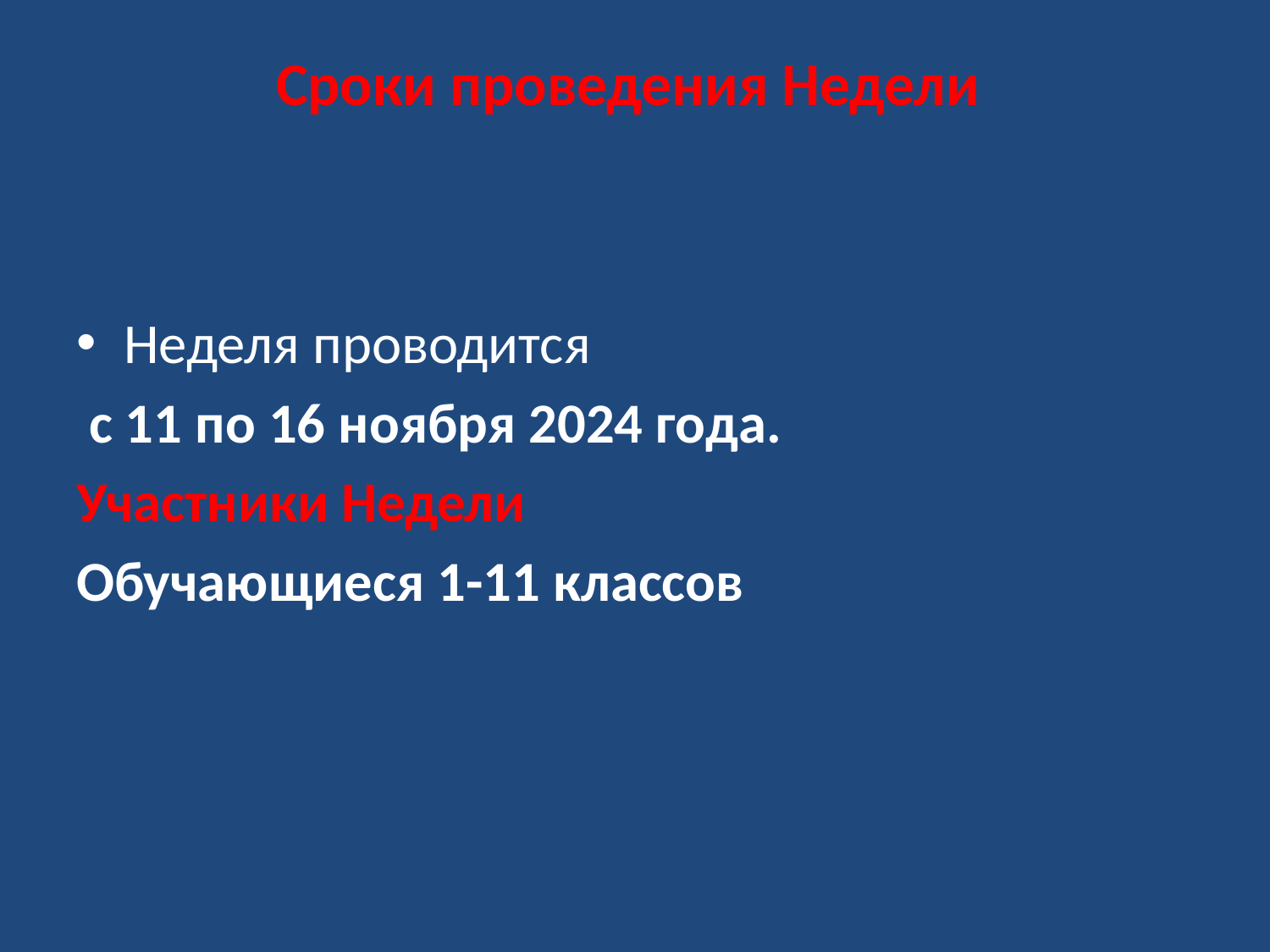

# Сроки проведения Недели

Неделя проводится
 с 11 по 16 ноября 2024 года.
Участники Недели
Обучающиеся 1-11 классов